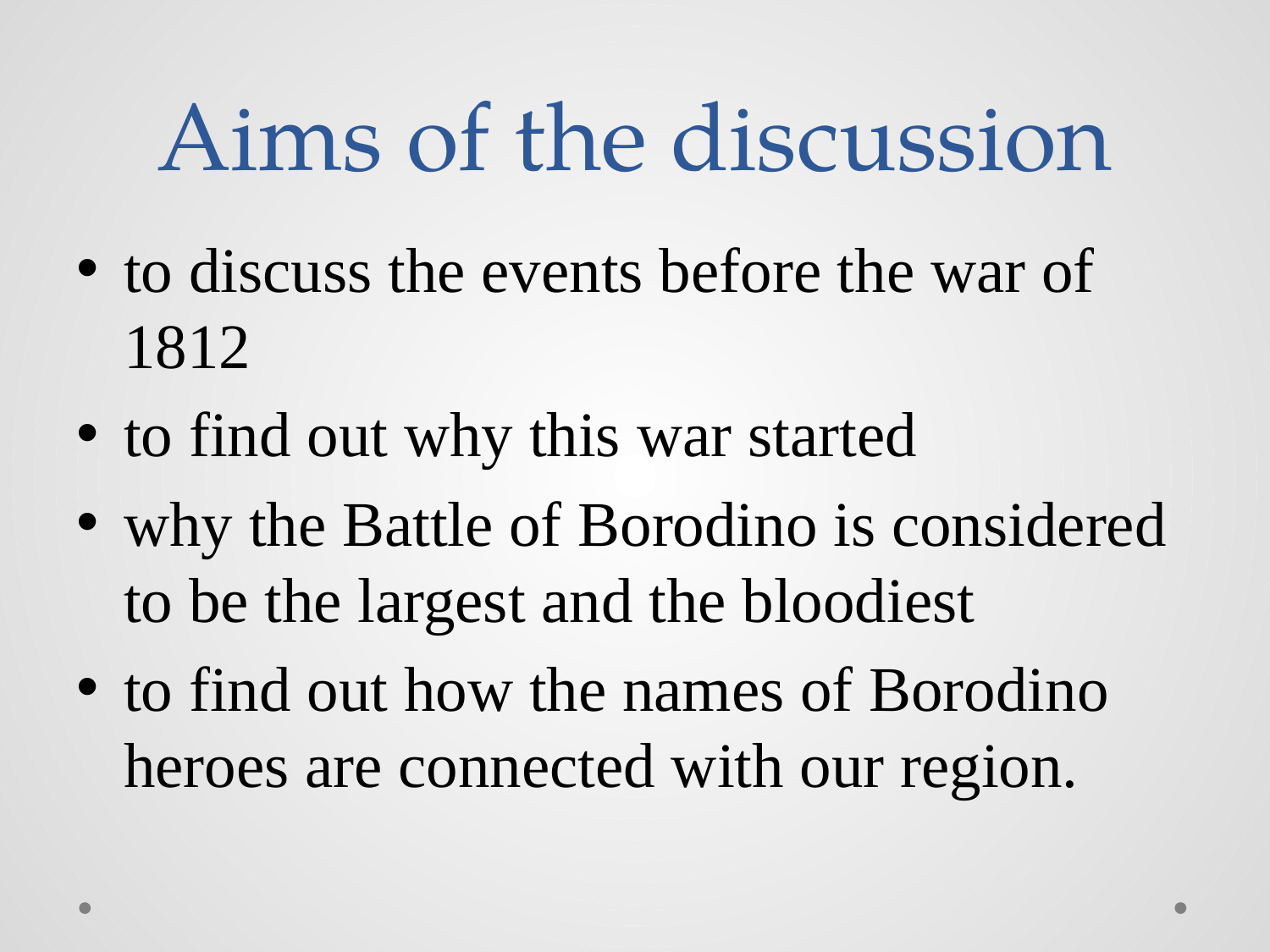

# Aims of the discussion
to discuss the events before the war of 1812
to find out why this war started
why the Battle of Borodino is considered to be the largest and the bloodiest
to find out how the names of Borodino heroes are connected with our region.